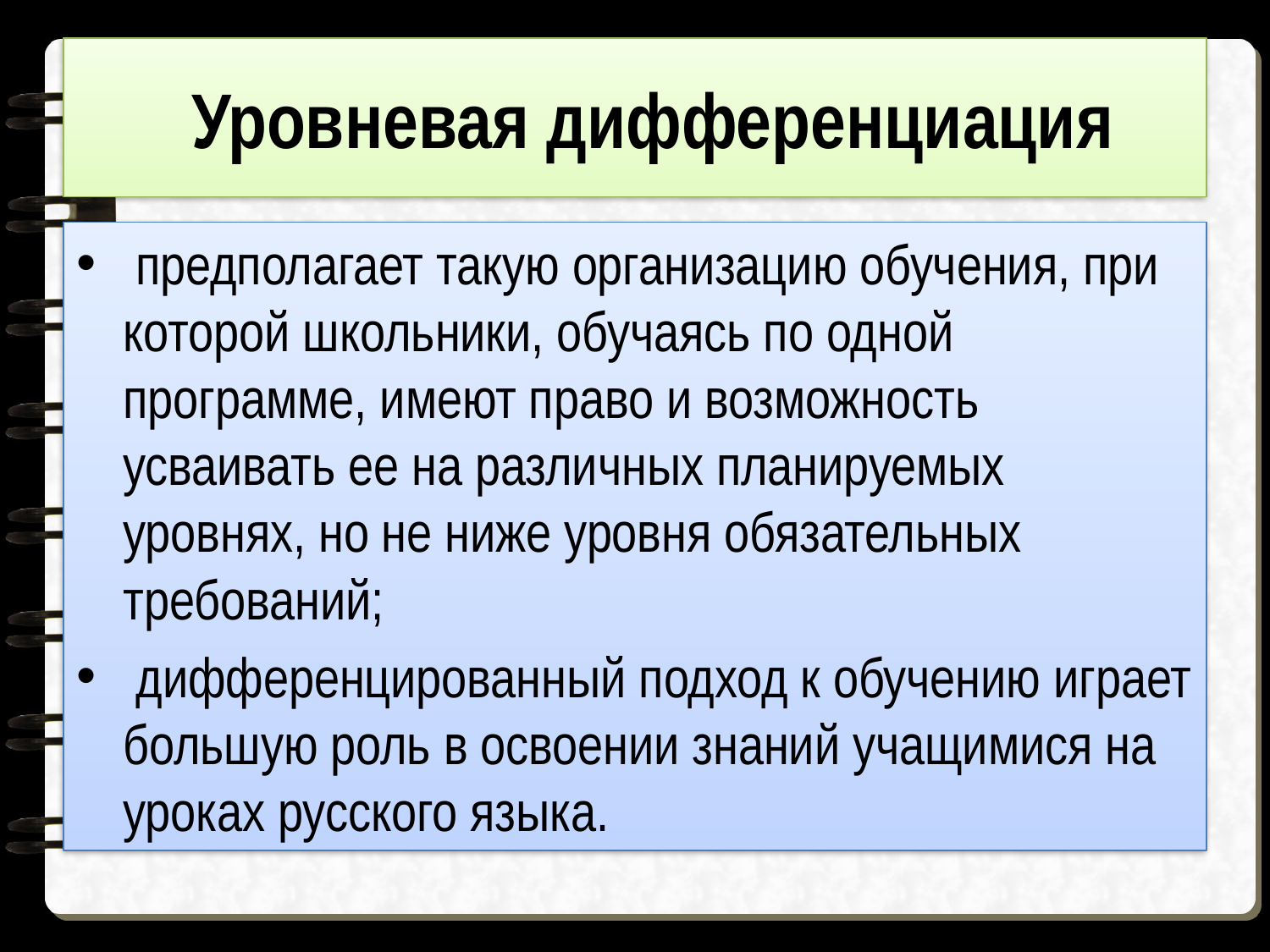

# Уровневая дифференциация
 предполагает такую организацию обучения, при которой школьники, обучаясь по одной программе, имеют право и возможность усваивать ее на различных планируемых уровнях, но не ниже уровня обязательных требований;
 дифференцированный подход к обучению играет большую роль в освоении знаний учащимися на уроках русского языка.